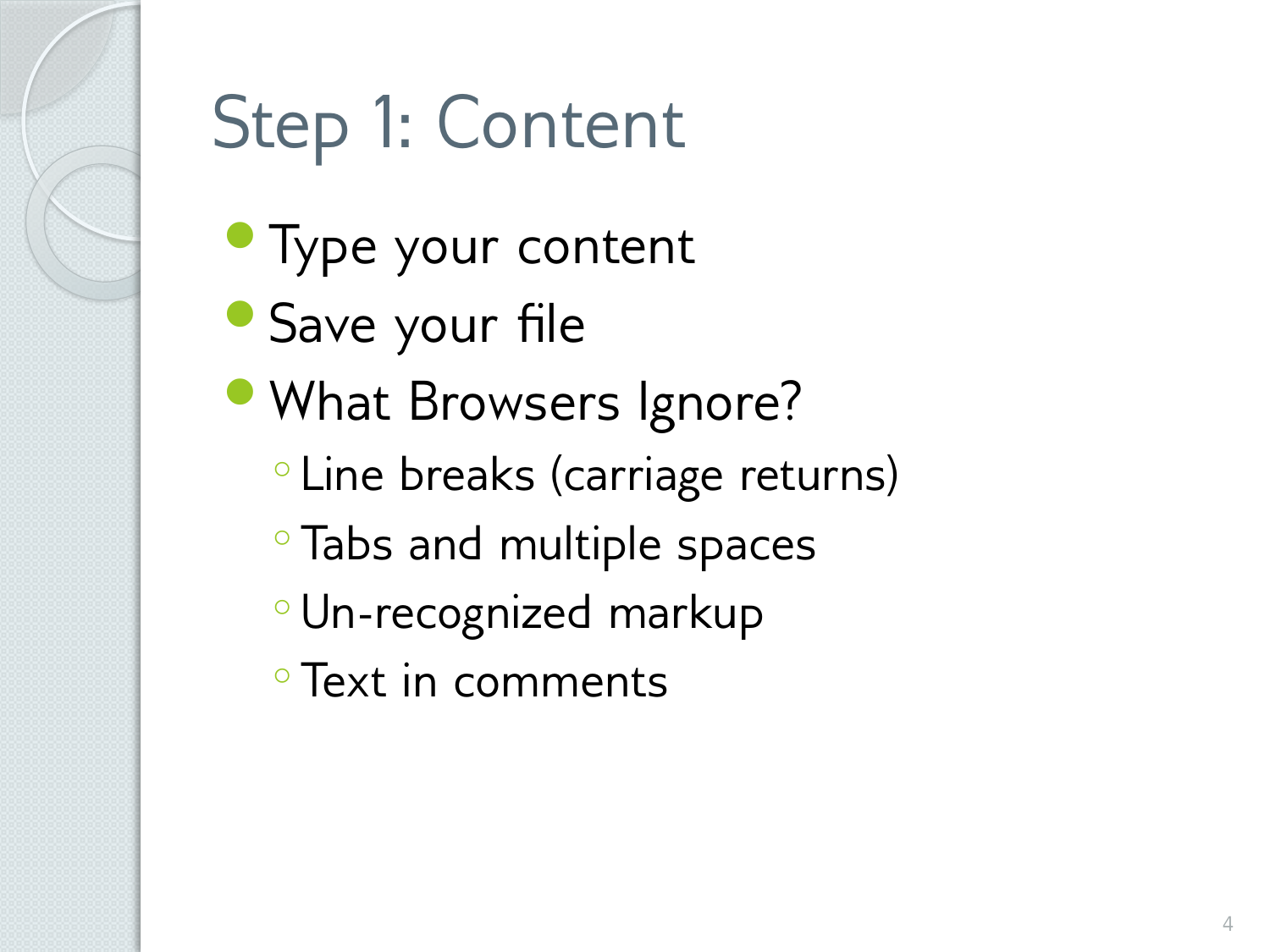

# Step 1: Content
Type your content
Save your file
What Browsers Ignore?
Line breaks (carriage returns)
Tabs and multiple spaces
Un-recognized markup
Text in comments
4